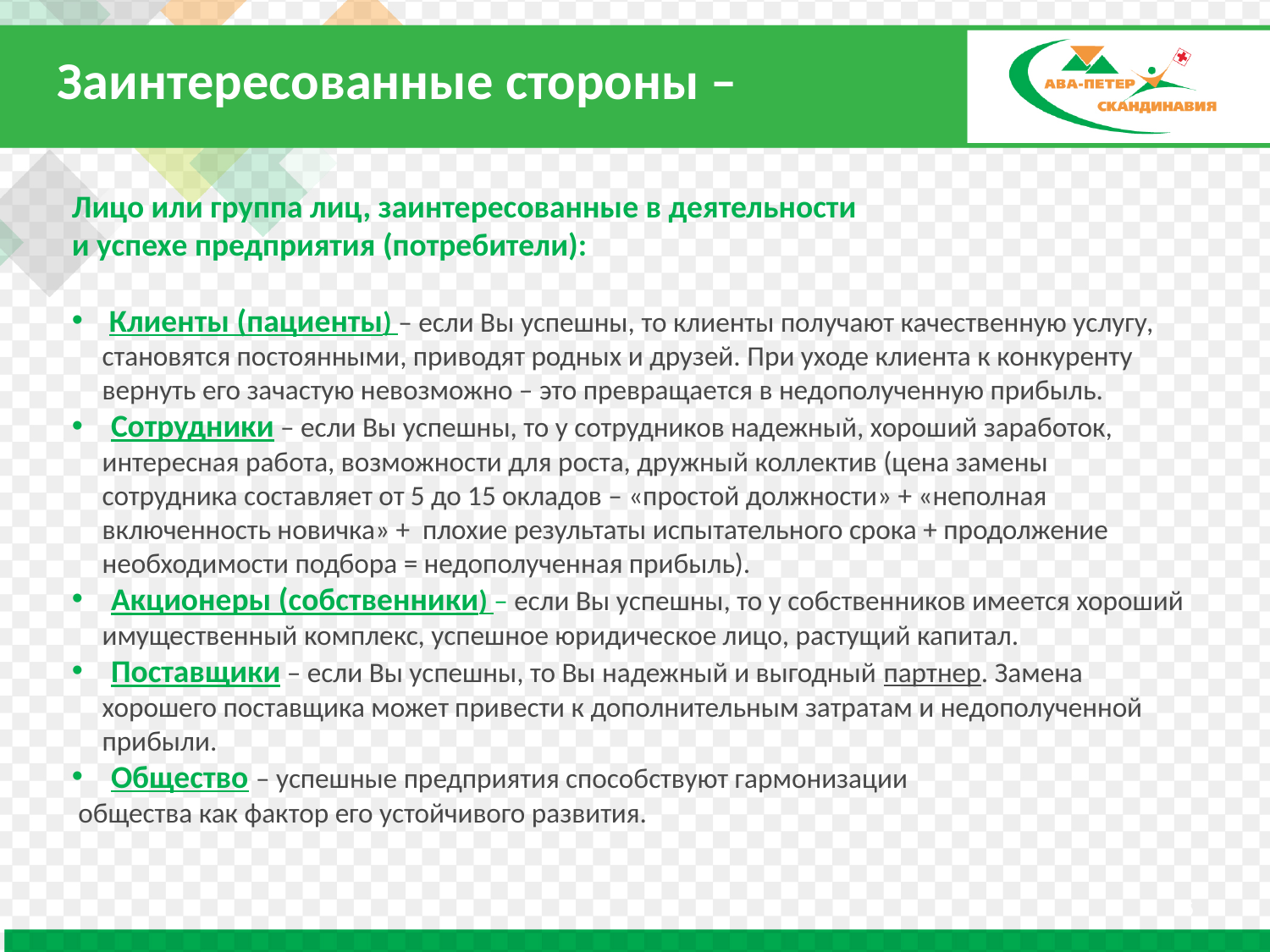

Заинтересованные стороны –

Лицо или группа лиц, заинтересованные в деятельности
и успехе предприятия (потребители):

 Клиенты (пациенты) – если Вы успешны, то клиенты получают качественную услугу,   становятся постоянными, приводят родных и друзей. При уходе клиента к конкуренту вернуть его зачастую невозможно – это превращается в недополученную прибыль.
 Сотрудники – если Вы успешны, то у сотрудников надежный, хороший заработок, интересная работа, возможности для роста, дружный коллектив (цена замены сотрудника составляет от 5 до 15 окладов – «простой должности» + «неполная включенность новичка» +  плохие результаты испытательного срока + продолжение необходимости подбора = недополученная прибыль).
 Акционеры (собственники) – если Вы успешны, то у собственников имеется хороший имущественный комплекс, успешное юридическое лицо, растущий капитал.
 Поставщики – если Вы успешны, то Вы надежный и выгодный партнер. Замена хорошего поставщика может привести к дополнительным затратам и недополученной прибыли.
 Общество – успешные предприятия способствуют гармонизации
 общества как фактор его устойчивого развития.
6